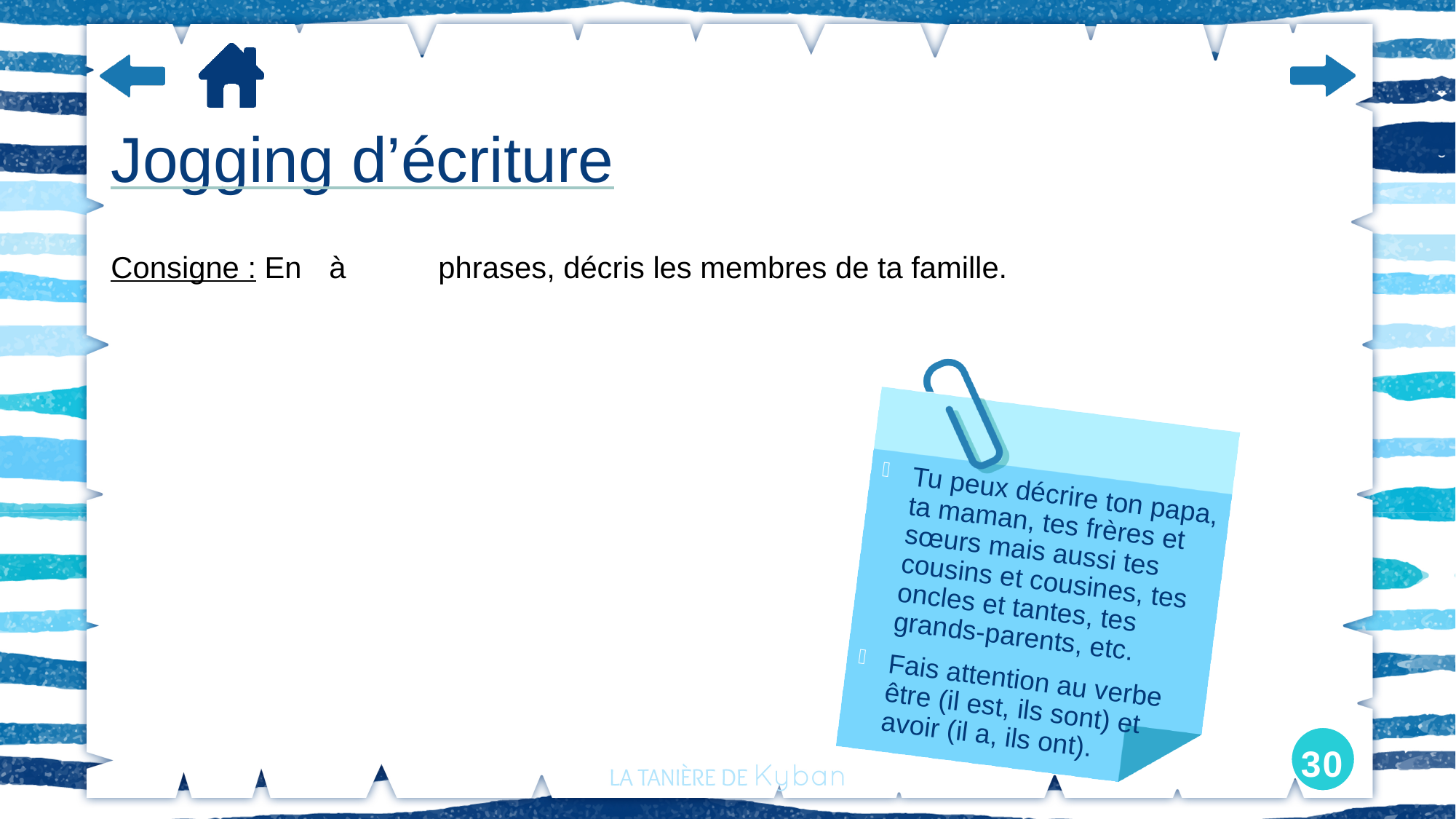

# Jogging d’écriture
Consigne : En 	à 	phrases, décris les membres de ta famille.
Tu peux décrire ton papa, ta maman, tes frères et sœurs mais aussi tes cousins et cousines, tes oncles et tantes, tes grands-parents, etc.
Fais attention au verbe être (il est, ils sont) et avoir (il a, ils ont).
30